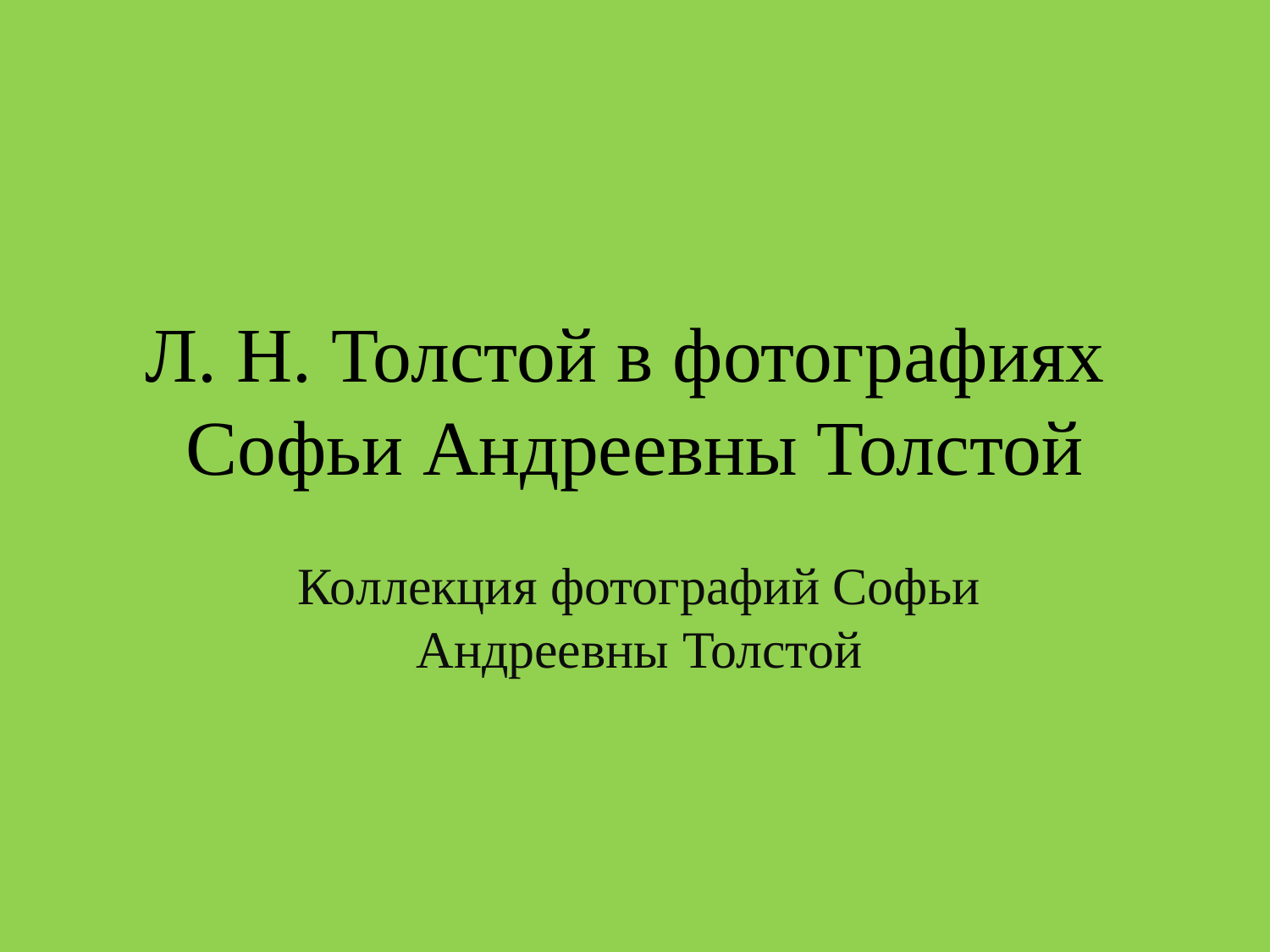

# Л. Н. Толстой в фотографиях Софьи Андреевны Толстой
Коллекция фотографий Софьи Андреевны Толстой